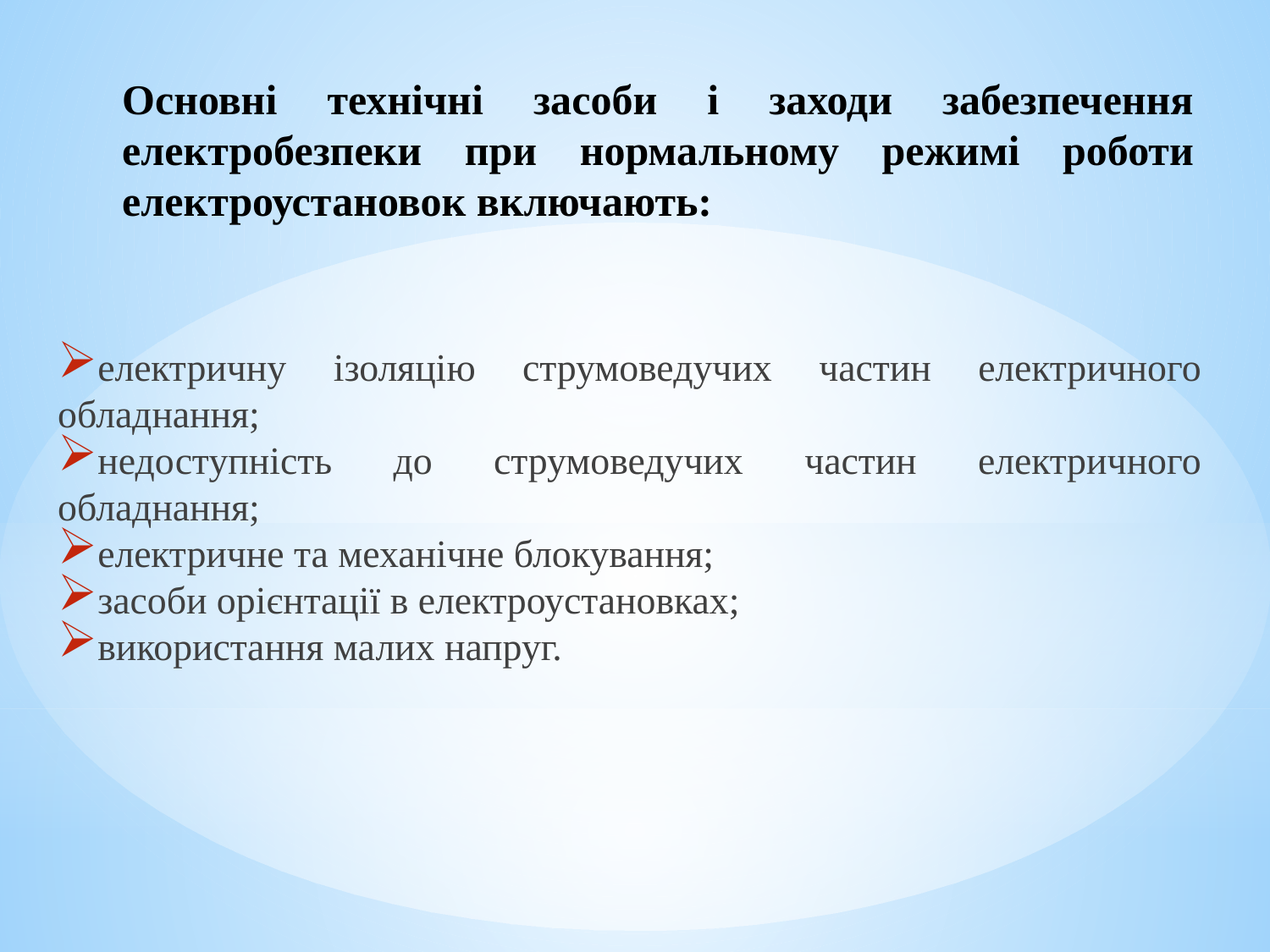

# Основні технічні засоби і заходи забезпечення електробезпеки при нормальному режимі роботи електроустановок включають:
електричну ізоляцію струмоведучих частин електричного обладнання;
недоступність до струмоведучих частин електричного обладнання;
електричне та механічне блокування;
засоби орієнтації в електроустановках;
використання малих напруг.